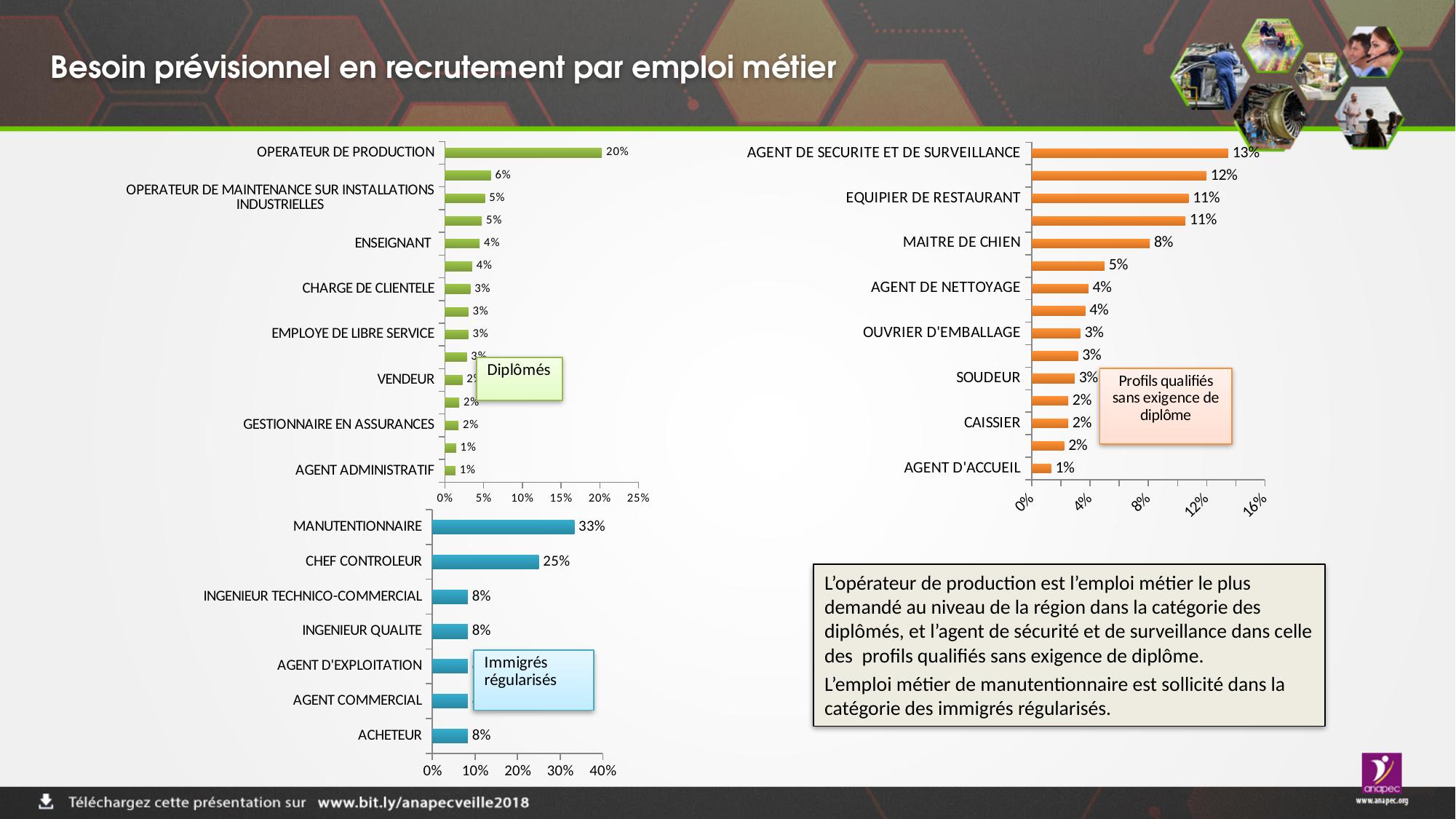

# Besoin prévisionnel en recrutement par emploi métier

### Chart

| Category |  |
|---|---|
| AGENT ADMINISTRATIF | 0.013596193065941536 |
| INGENIEUR EN DEVELOPPEMENT INFORMATIQUE | 0.014445955132562884 |
| GESTIONNAIRE EN ASSURANCES | 0.017590074779061864 |
| CUISINIER | 0.018439836845683212 |
| VENDEUR | 0.02260367097212781 |
| OPERATEUR DE SAISIE | 0.028382053025152957 |
| EMPLOYE DE LIBRE SERVICE | 0.030166553365057778 |
| GUICHETIER | 0.030166553365057778 |
| CHARGE DE CLIENTELE | 0.0328857919782461 |
| AGENT DE SECURITE ET DE SURVEILLANCE | 0.035095173351461596 |
| ENSEIGNANT  | 0.044867437117607094 |
| TELECONSEILLER | 0.04758667573079539 |
| OPERATEUR DE MAINTENANCE SUR INSTALLATIONS INDUSTRIELLES | 0.0515805574439157 |
| AGENT COMMERCIAL | 0.0593983684568321 |
| OPERATEUR DE PRODUCTION | 0.20266825288919108 |

### Chart

| Category |  |
|---|---|
| AGENT D'ACCUEIL | 0.013311148086522463 |
| OPERATRICE SUR MACHINE A COUDRE | 0.02218524681087078 |
| CAISSIER | 0.024958402662229616 |
| CHAUFFEUR | 0.024958402662229616 |
| SOUDEUR | 0.02939545202440378 |
| OPERATEUR DE MAINTENANCE SUR INSTALLATIONS INDUSTRIELLES | 0.031613976705490855 |
| OUVRIER D'EMBALLAGE | 0.03327787021630616 |
| VENDEUR | 0.03660565723793678 |
| AGENT DE NETTOYAGE | 0.03882418191902385 |
| MANUTENTIONNAIRE | 0.04991680532445923 |
| MAITRE DE CHIEN | 0.08097615085967833 |
| EMPLOYE POLYVALENT DE RESTAURATION | 0.10537992235163618 |
| EQUIPIER DE RESTAURANT | 0.10759844703272324 |
| OPERATEUR DE PRODUCTION | 0.11980033277870217 |
| AGENT DE SECURITE ET DE SURVEILLANCE | 0.13477537437603992 |

### Chart

| Category |  |
|---|---|
| ACHETEUR | 0.08333333333333334 |
| AGENT COMMERCIAL | 0.08333333333333334 |
| AGENT D'EXPLOITATION | 0.08333333333333334 |
| INGENIEUR QUALITE | 0.08333333333333334 |
| INGENIEUR TECHNICO-COMMERCIAL | 0.08333333333333334 |
| CHEF CONTROLEUR | 0.25 |
| MANUTENTIONNAIRE | 0.3333333333333333 |
L’opérateur de production est l’emploi métier le plus demandé au niveau de la région dans la catégorie des diplômés, et l’agent de sécurité et de surveillance dans celle des  profils qualifiés sans exigence de diplôme.
L’emploi métier de manutentionnaire est sollicité dans la catégorie des immigrés régularisés.